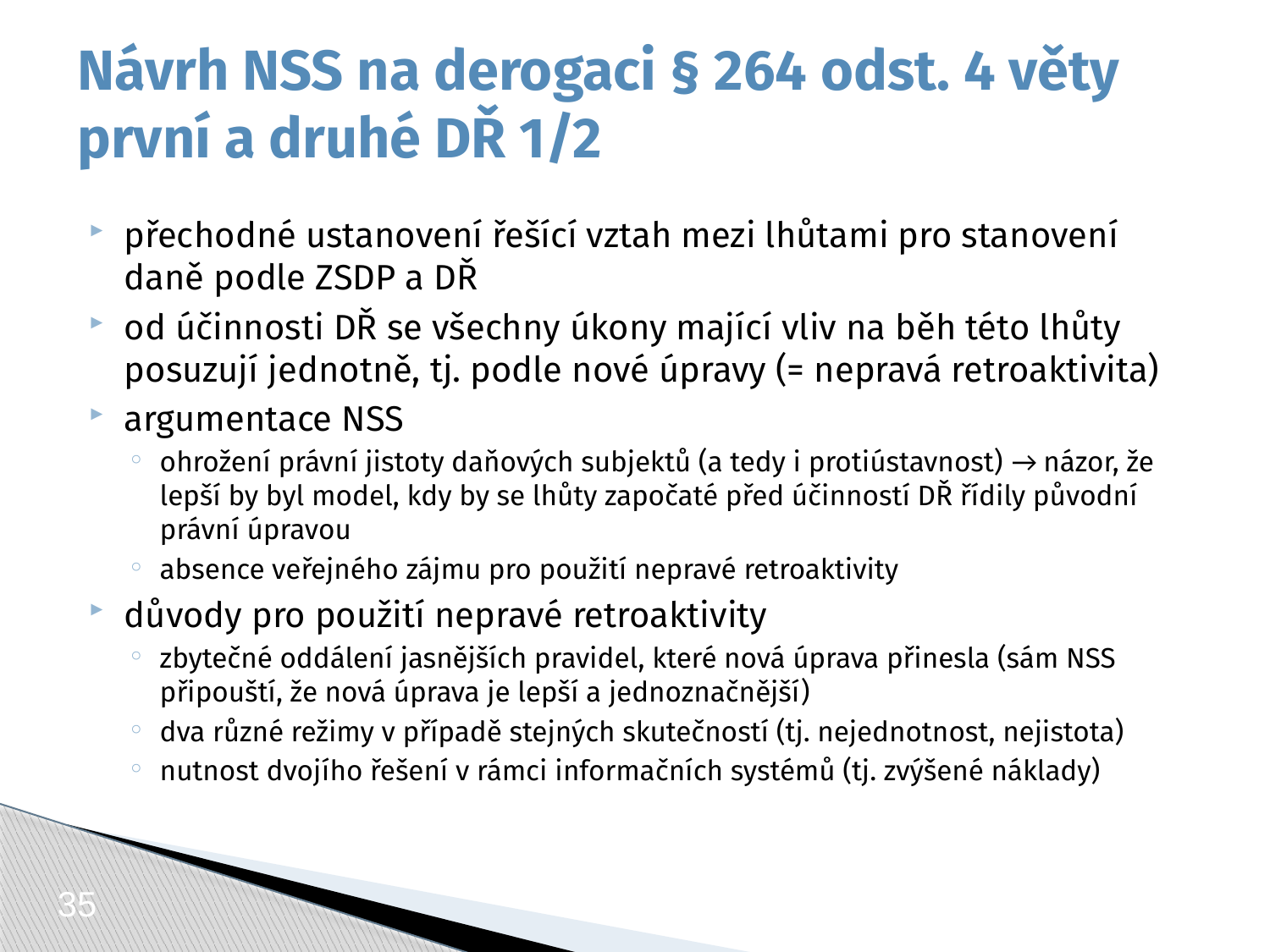

# Návrh NSS na derogaci § 264 odst. 4 věty první a druhé DŘ 1/2
přechodné ustanovení řešící vztah mezi lhůtami pro stanovení daně podle ZSDP a DŘ
od účinnosti DŘ se všechny úkony mající vliv na běh této lhůty posuzují jednotně, tj. podle nové úpravy (= nepravá retroaktivita)
argumentace NSS
ohrožení právní jistoty daňových subjektů (a tedy i protiústavnost) → názor, že lepší by byl model, kdy by se lhůty započaté před účinností DŘ řídily původní právní úpravou
absence veřejného zájmu pro použití nepravé retroaktivity
důvody pro použití nepravé retroaktivity
zbytečné oddálení jasnějších pravidel, které nová úprava přinesla (sám NSS připouští, že nová úprava je lepší a jednoznačnější)
dva různé režimy v případě stejných skutečností (tj. nejednotnost, nejistota)
nutnost dvojího řešení v rámci informačních systémů (tj. zvýšené náklady)

35